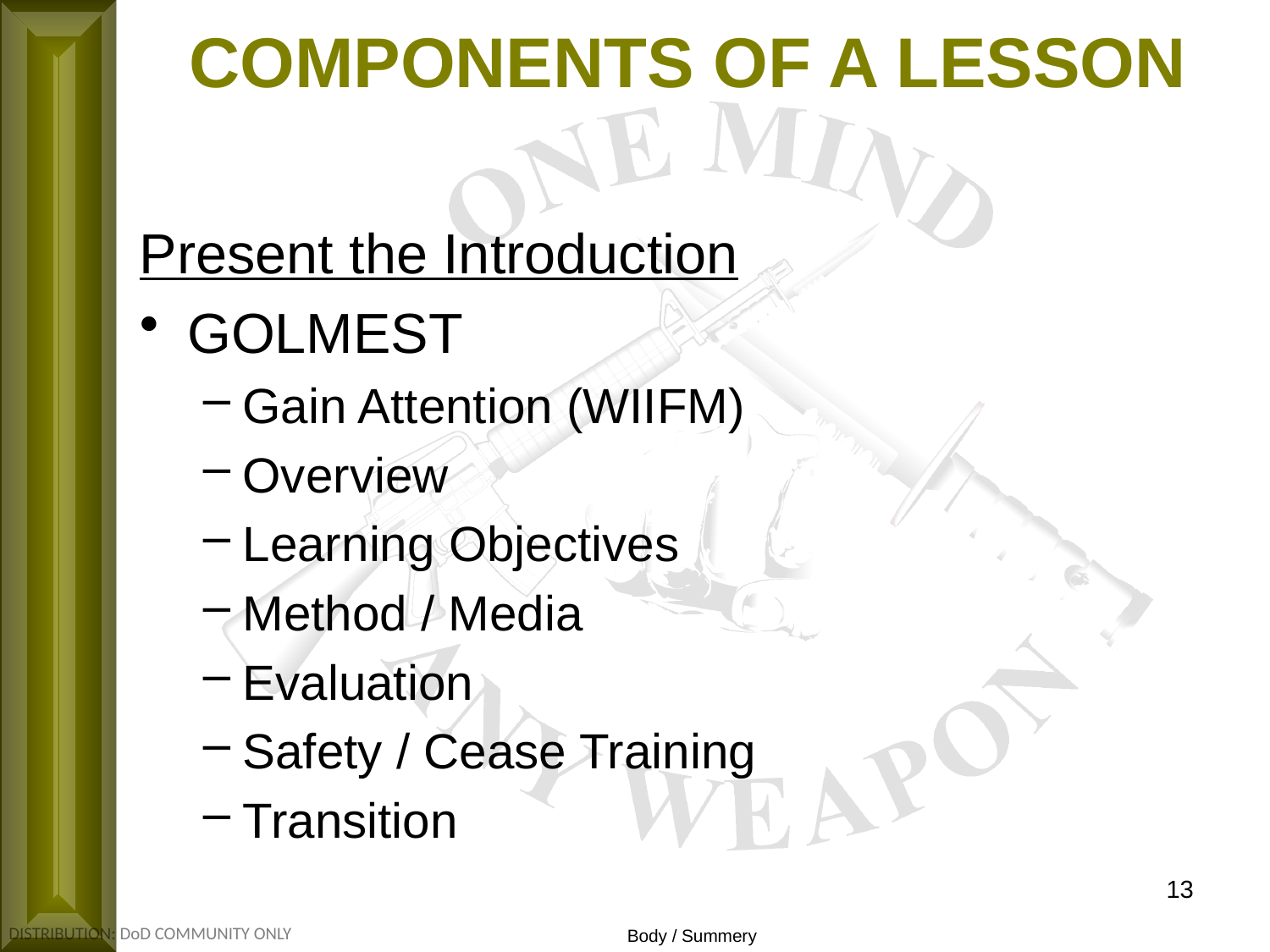

COMPONENTS OF A LESSON
Present the Introduction
GOLMEST
Gain Attention (WIIFM)
Overview
Learning Objectives
Method / Media
Evaluation
Safety / Cease Training
Transition
13
Body / Summery